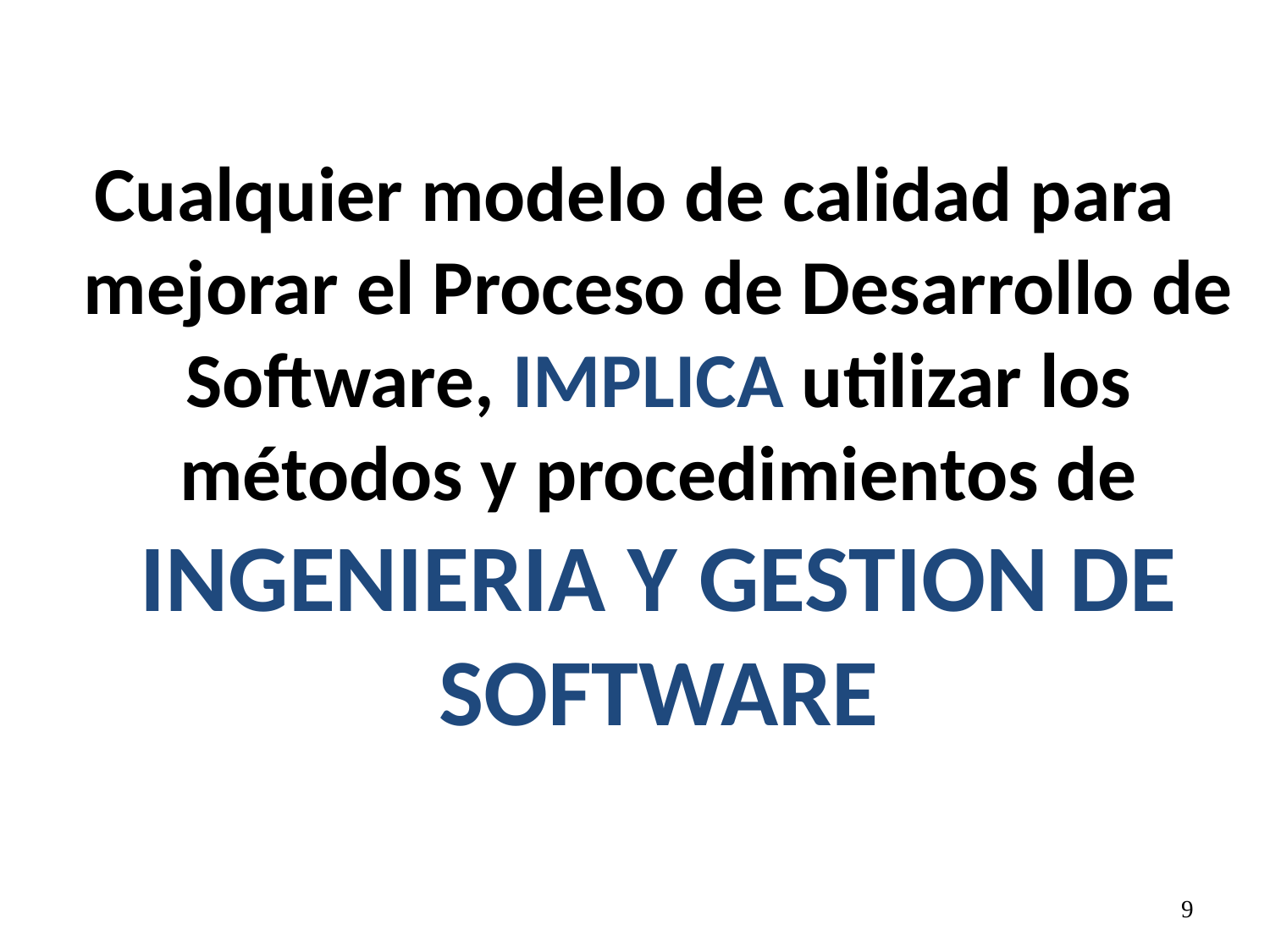

Cualquier modelo de calidad para mejorar el Proceso de Desarrollo de Software, IMPLICA utilizar los métodos y procedimientos de INGENIERIA Y GESTION DE SOFTWARE
9